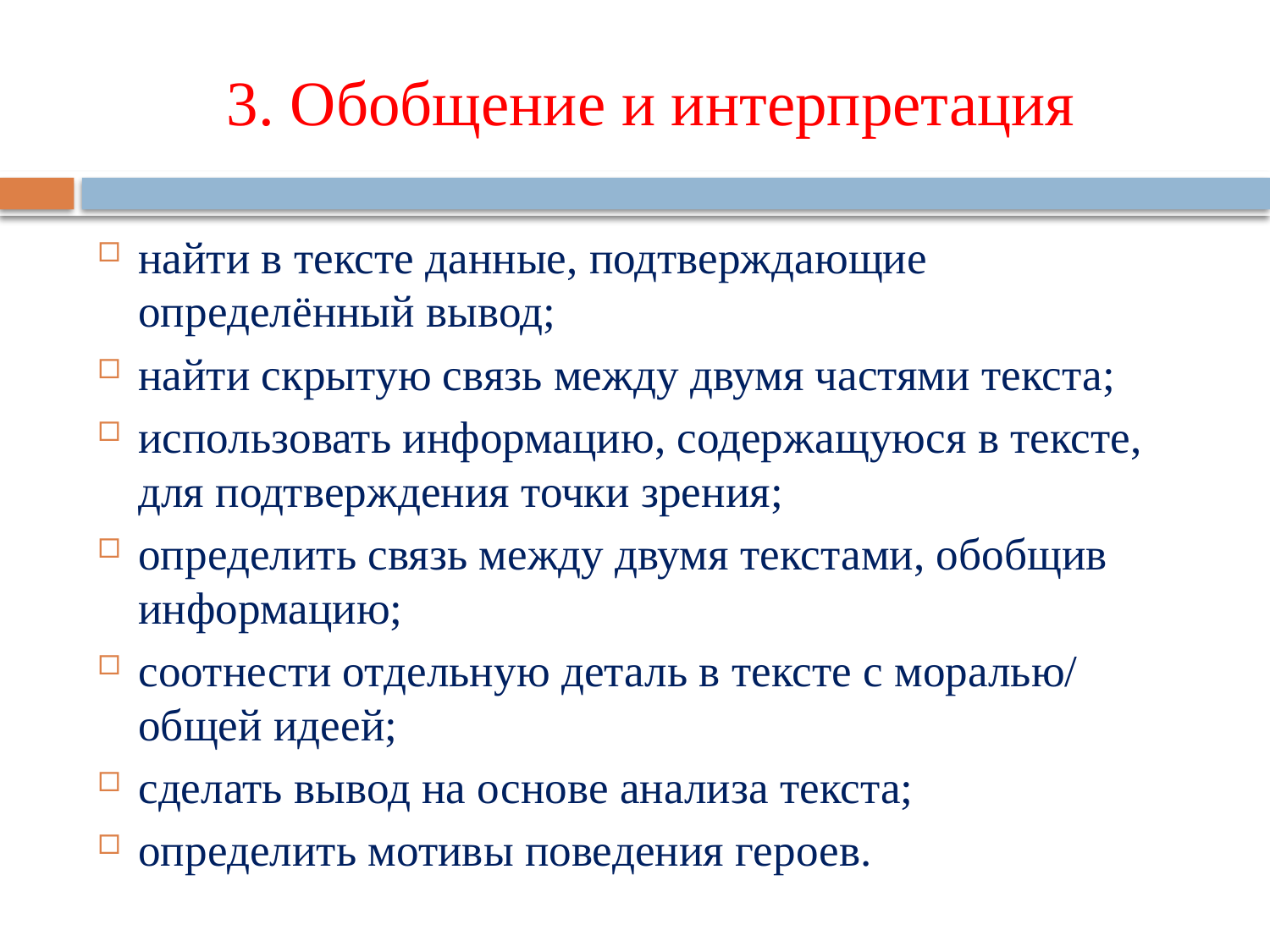

# 3. Обобщение и интерпретация
найти в тексте данные, подтверждающие определённый вывод;
найти скрытую связь между двумя частями текста;
использовать информацию, содержащуюся в тексте, для подтверждения точки зрения;
определить связь между двумя текстами, обобщив информацию;
соотнести отдельную деталь в тексте с моралью/ общей идеей;
сделать вывод на основе анализа текста;
определить мотивы поведения героев.